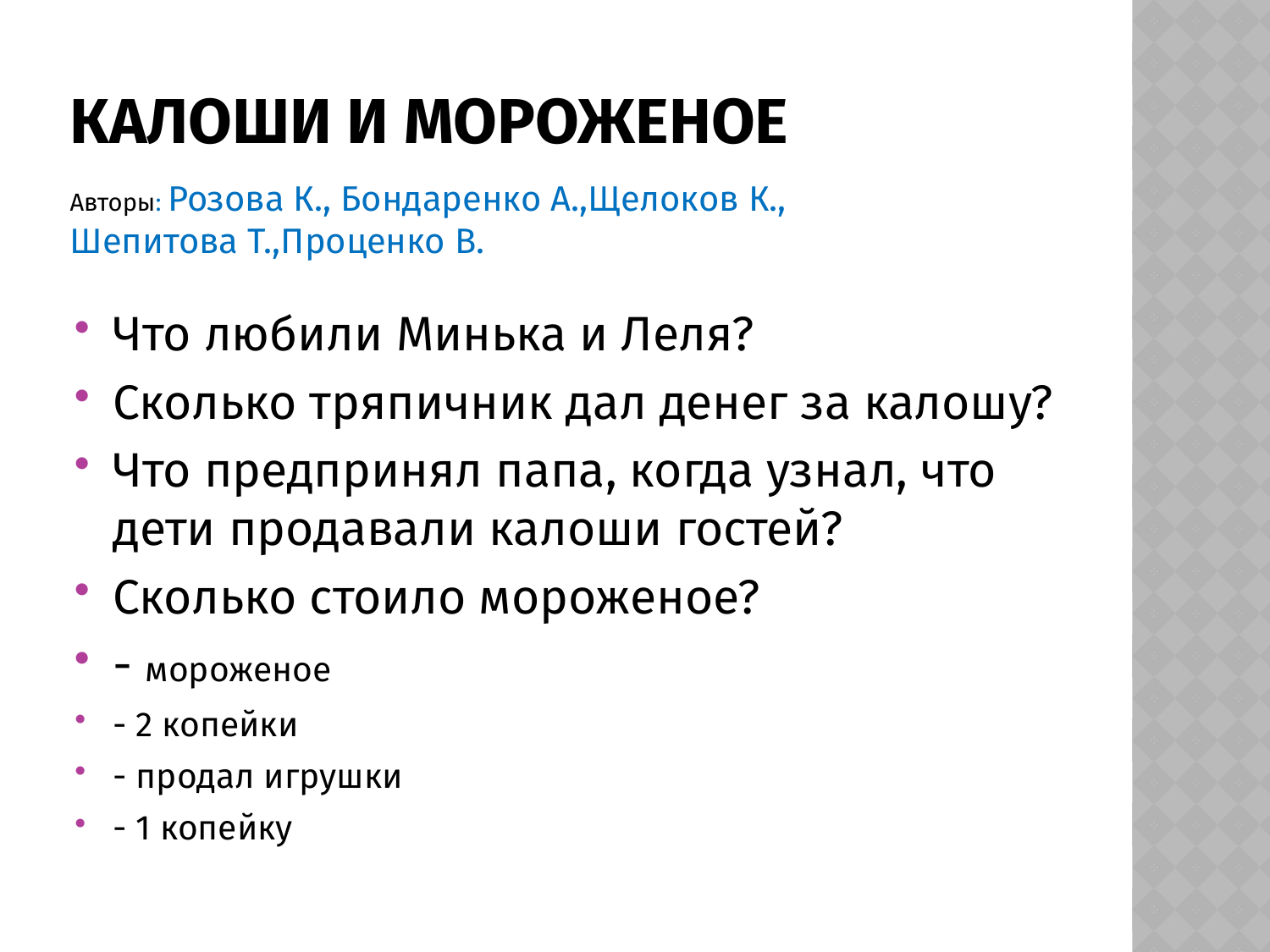

# Калоши и мороженое
Авторы: Розова К., Бондаренко А.,Щелоков К., Шепитова Т.,Проценко В.
Что любили Минька и Леля?
Сколько тряпичник дал денег за калошу?
Что предпринял папа, когда узнал, что дети продавали калоши гостей?
Сколько стоило мороженое?
- мороженое
- 2 копейки
- продал игрушки
- 1 копейку